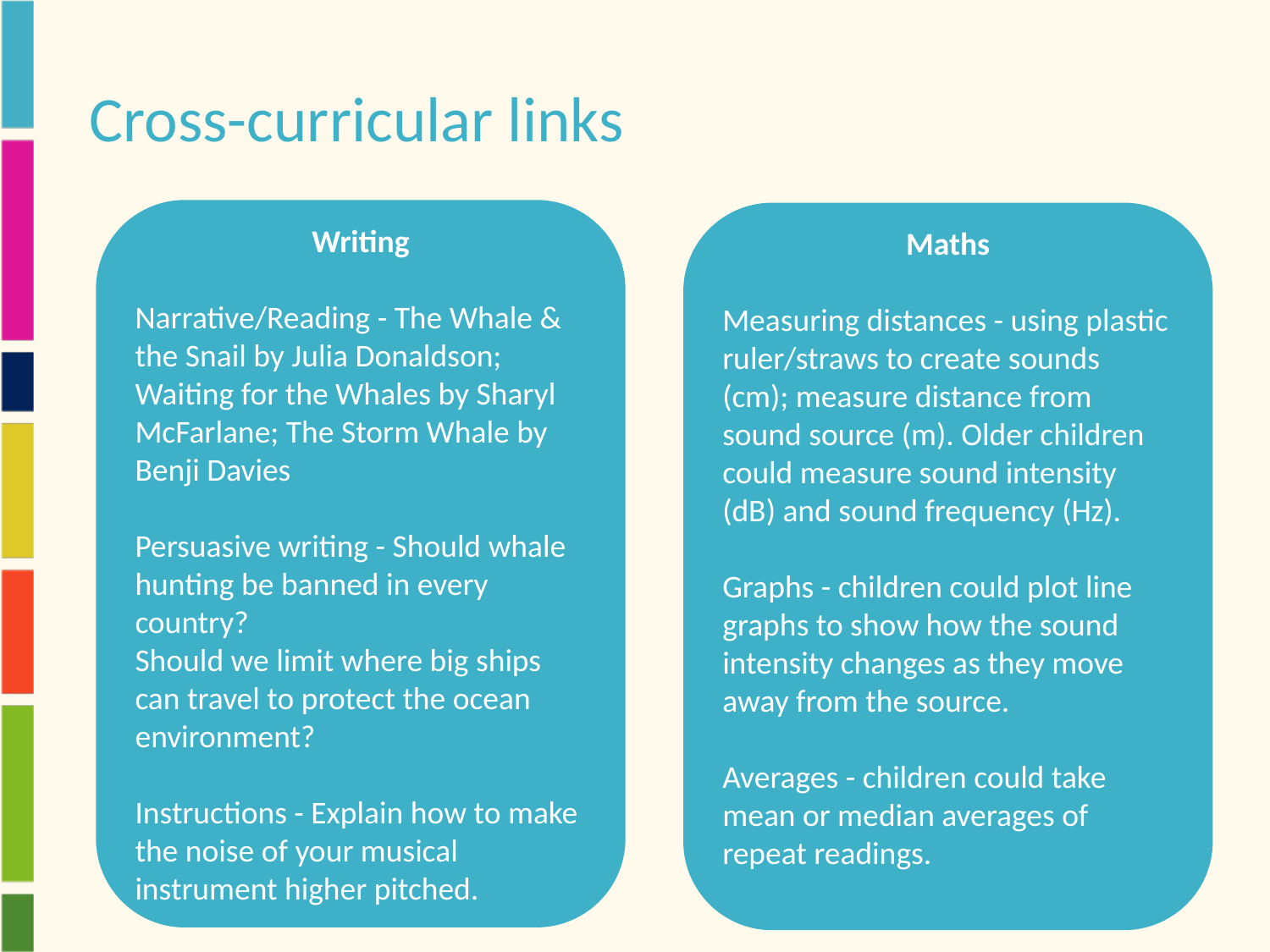

# Cross-curricular links
Writing

Narrative/Reading - The Whale & the Snail by Julia Donaldson; Waiting for the Whales by Sharyl McFarlane; The Storm Whale by Benji Davies

Persuasive writing - Should whale hunting be banned in every country?
Should we limit where big ships can travel to protect the ocean environment?

Instructions - Explain how to make the noise of your musical instrument higher pitched.
Maths

Measuring distances - using plastic ruler/straws to create sounds (cm); measure distance from sound source (m). Older children could measure sound intensity (dB) and sound frequency (Hz).

Graphs - children could plot line graphs to show how the sound intensity changes as they move away from the source.

Averages - children could take mean or median averages of repeat readings.